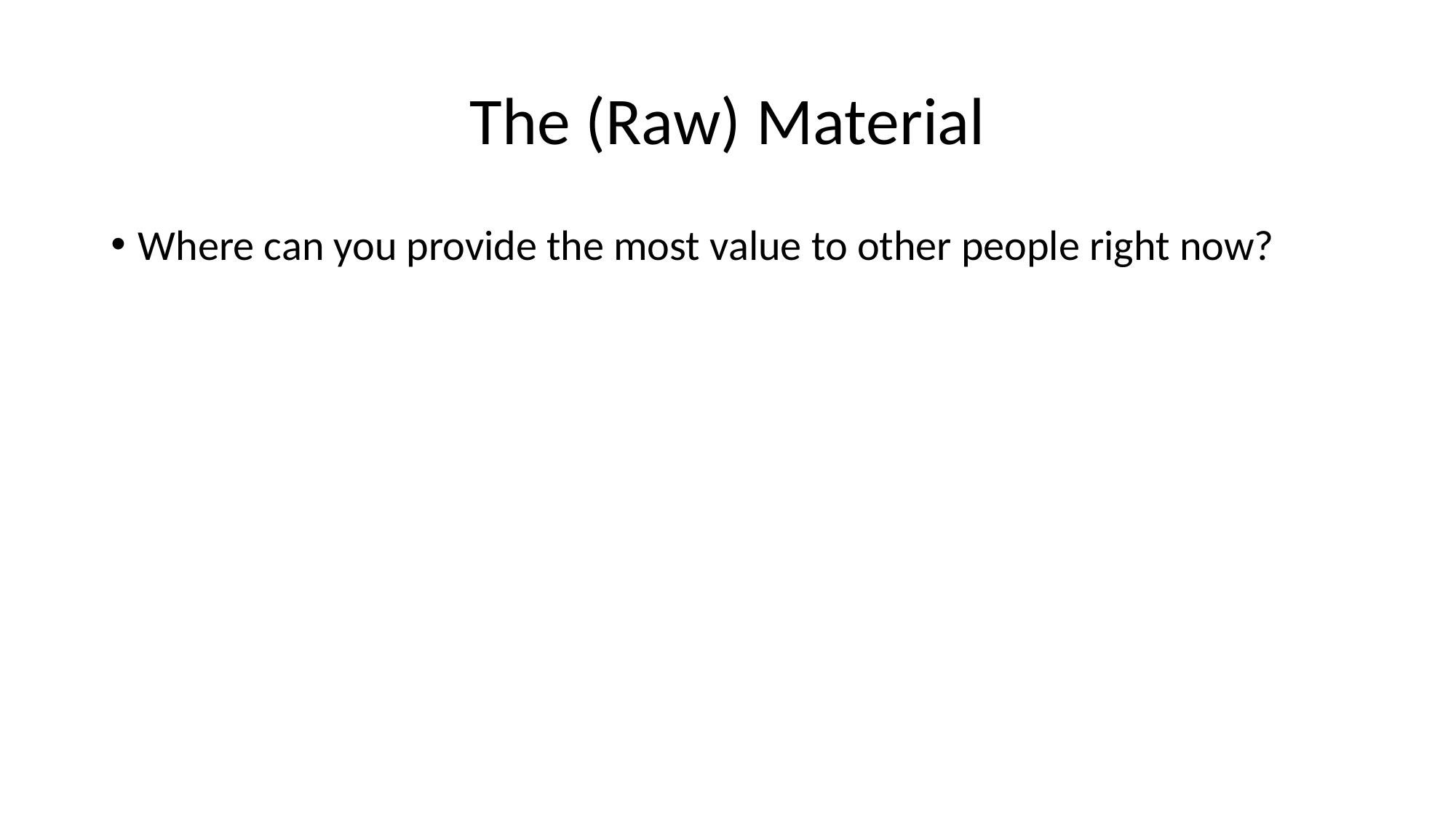

# The (Raw) Material
Where can you provide the most value to other people right now?